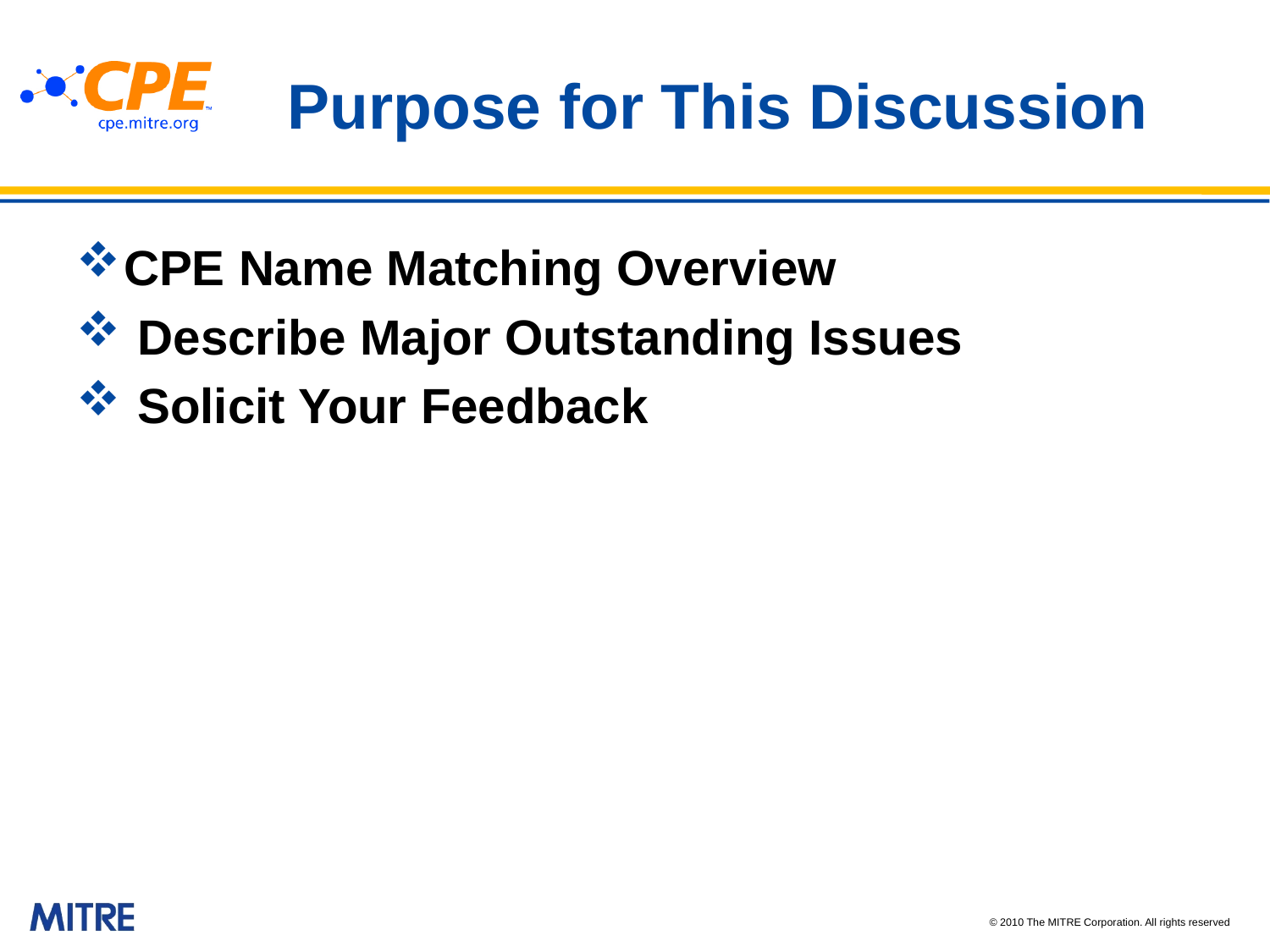

# Purpose for This Discussion
CPE Name Matching Overview
 Describe Major Outstanding Issues
 Solicit Your Feedback